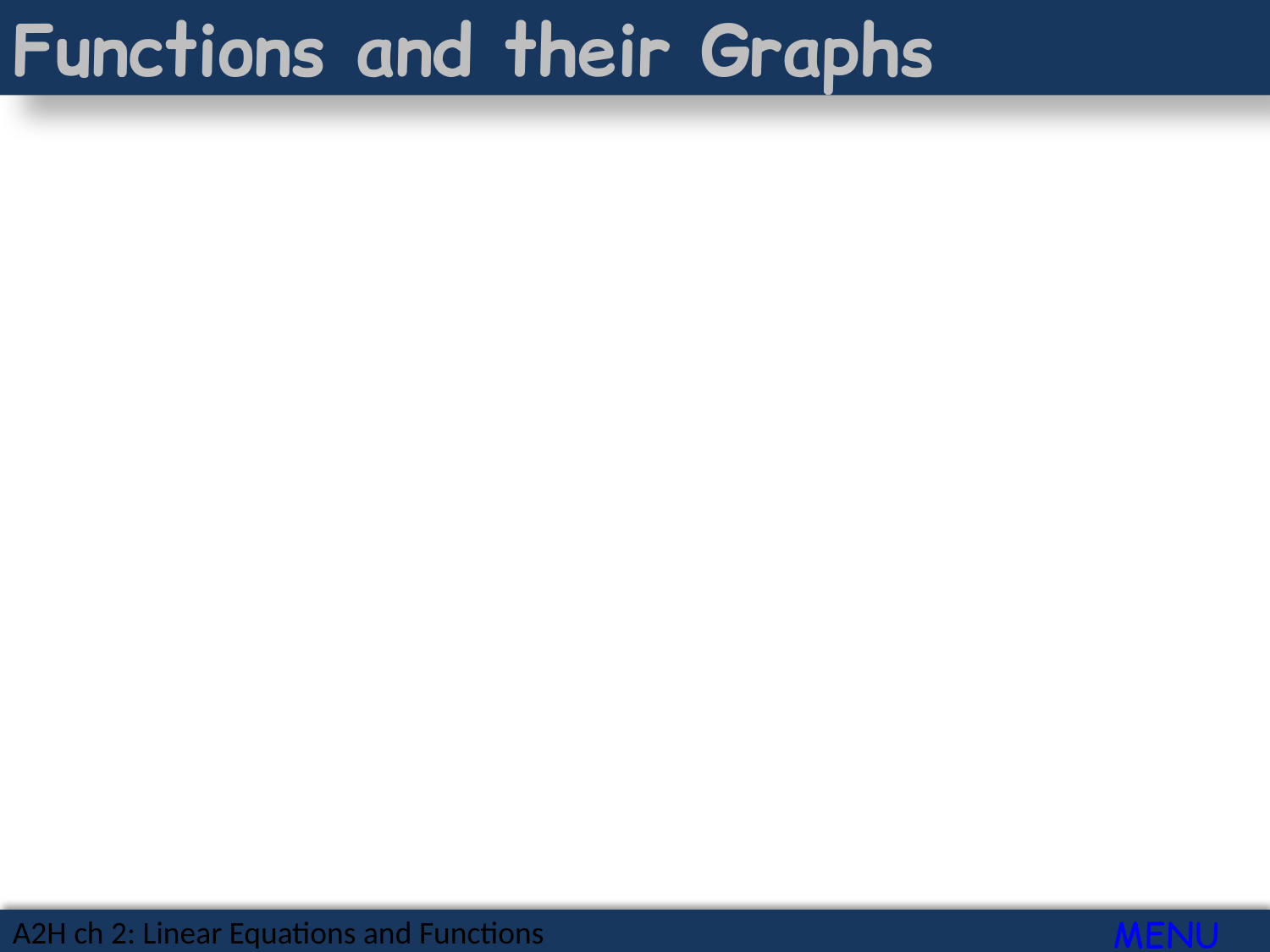

Functions and their Graphs
MENU
A2H ch 2: Linear Equations and Functions